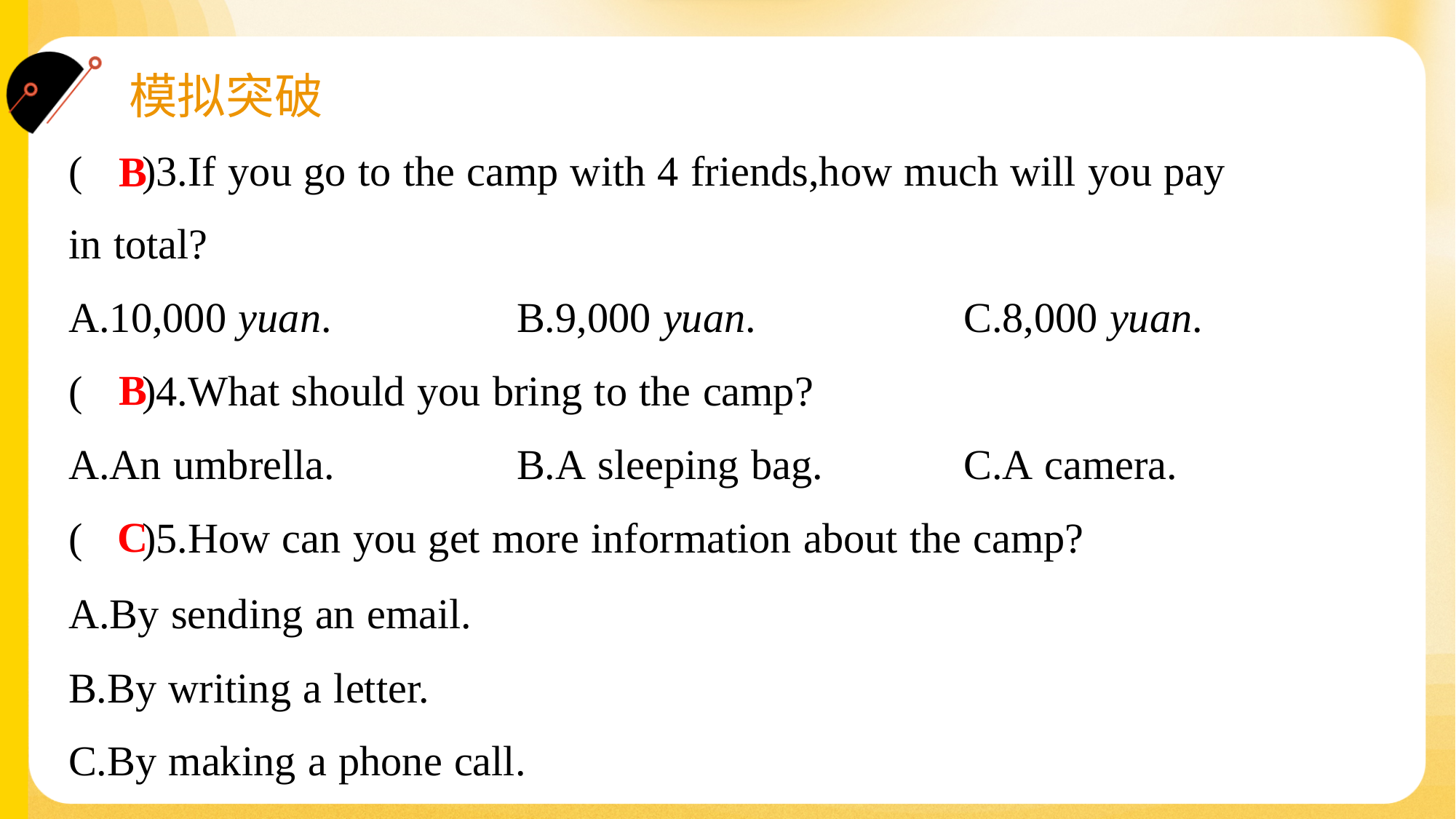

(     )3.If you go to the camp with 4 friends,how much will you pay
in total?
B
A.10,000 yuan.	B.9,000 yuan.	C.8,000 yuan.
B
(     )4.What should you bring to the camp?
A.An umbrella.	B.A sleeping bag.	C.A camera.
C
(     )5.How can you get more information about the camp?
A.By sending an email.
B.By writing a letter.
C.By making a phone call.